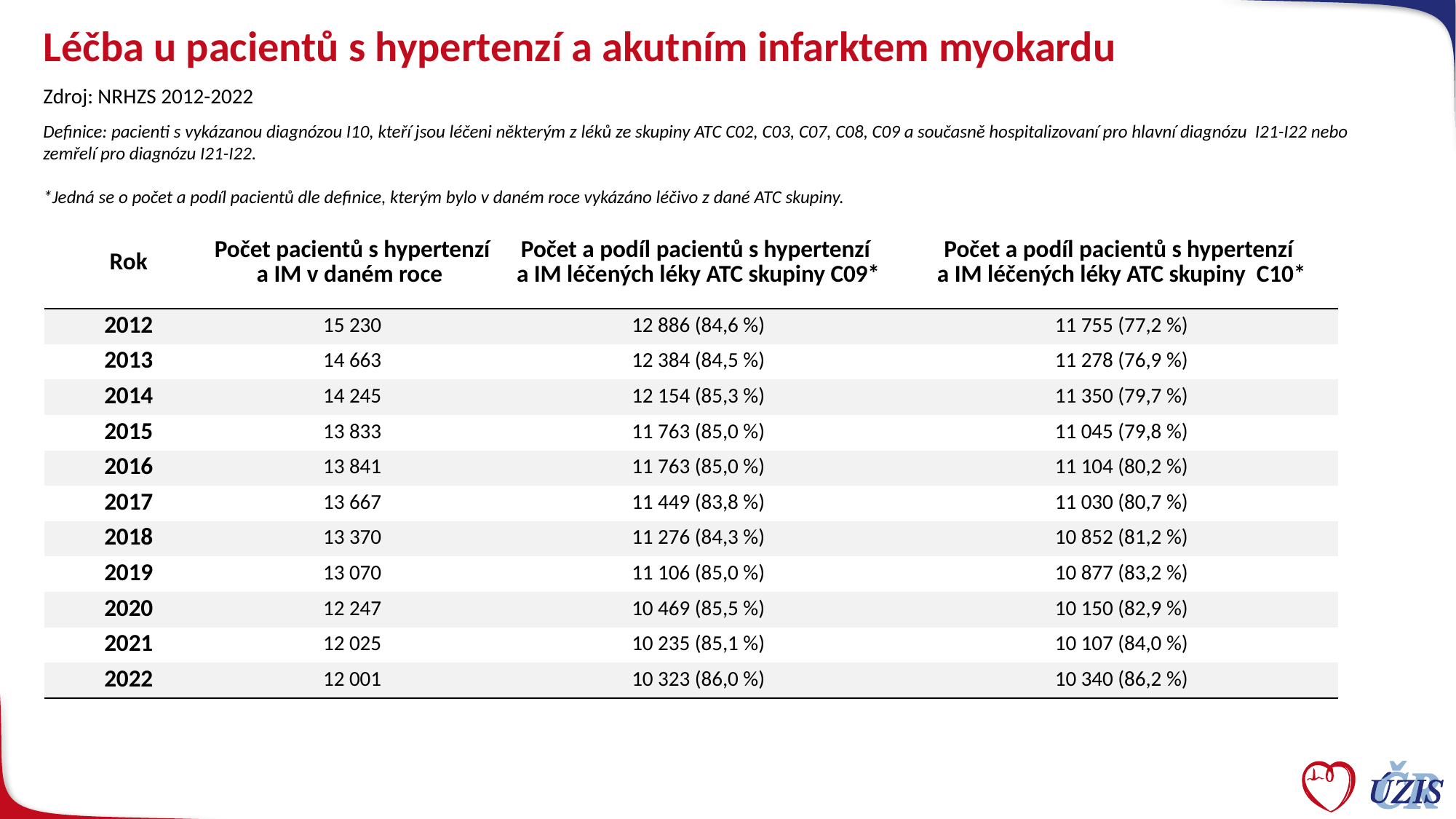

# Léčba u pacientů s hypertenzí a akutním infarktem myokardu
Zdroj: NRHZS 2012-2022
Definice: pacienti s vykázanou diagnózou I10, kteří jsou léčeni některým z léků ze skupiny ATC C02, C03, C07, C08, C09 a současně hospitalizovaní pro hlavní diagnózu  I21-I22 nebo zemřelí pro diagnózu I21-I22.

*Jedná se o počet a podíl pacientů dle definice, kterým bylo v daném roce vykázáno léčivo z dané ATC skupiny.
| Rok | Počet pacientů s hypertenzí a IM v daném roce | Počet a podíl pacientů s hypertenzí a IM léčených léky ATC skupiny C09\* | Počet a podíl pacientů s hypertenzí a IM léčených léky ATC skupiny C10\* |
| --- | --- | --- | --- |
| 2012 | 15 230 | 12 886 (84,6 %) | 11 755 (77,2 %) |
| 2013 | 14 663 | 12 384 (84,5 %) | 11 278 (76,9 %) |
| 2014 | 14 245 | 12 154 (85,3 %) | 11 350 (79,7 %) |
| 2015 | 13 833 | 11 763 (85,0 %) | 11 045 (79,8 %) |
| 2016 | 13 841 | 11 763 (85,0 %) | 11 104 (80,2 %) |
| 2017 | 13 667 | 11 449 (83,8 %) | 11 030 (80,7 %) |
| 2018 | 13 370 | 11 276 (84,3 %) | 10 852 (81,2 %) |
| 2019 | 13 070 | 11 106 (85,0 %) | 10 877 (83,2 %) |
| 2020 | 12 247 | 10 469 (85,5 %) | 10 150 (82,9 %) |
| 2021 | 12 025 | 10 235 (85,1 %) | 10 107 (84,0 %) |
| 2022 | 12 001 | 10 323 (86,0 %) | 10 340 (86,2 %) |